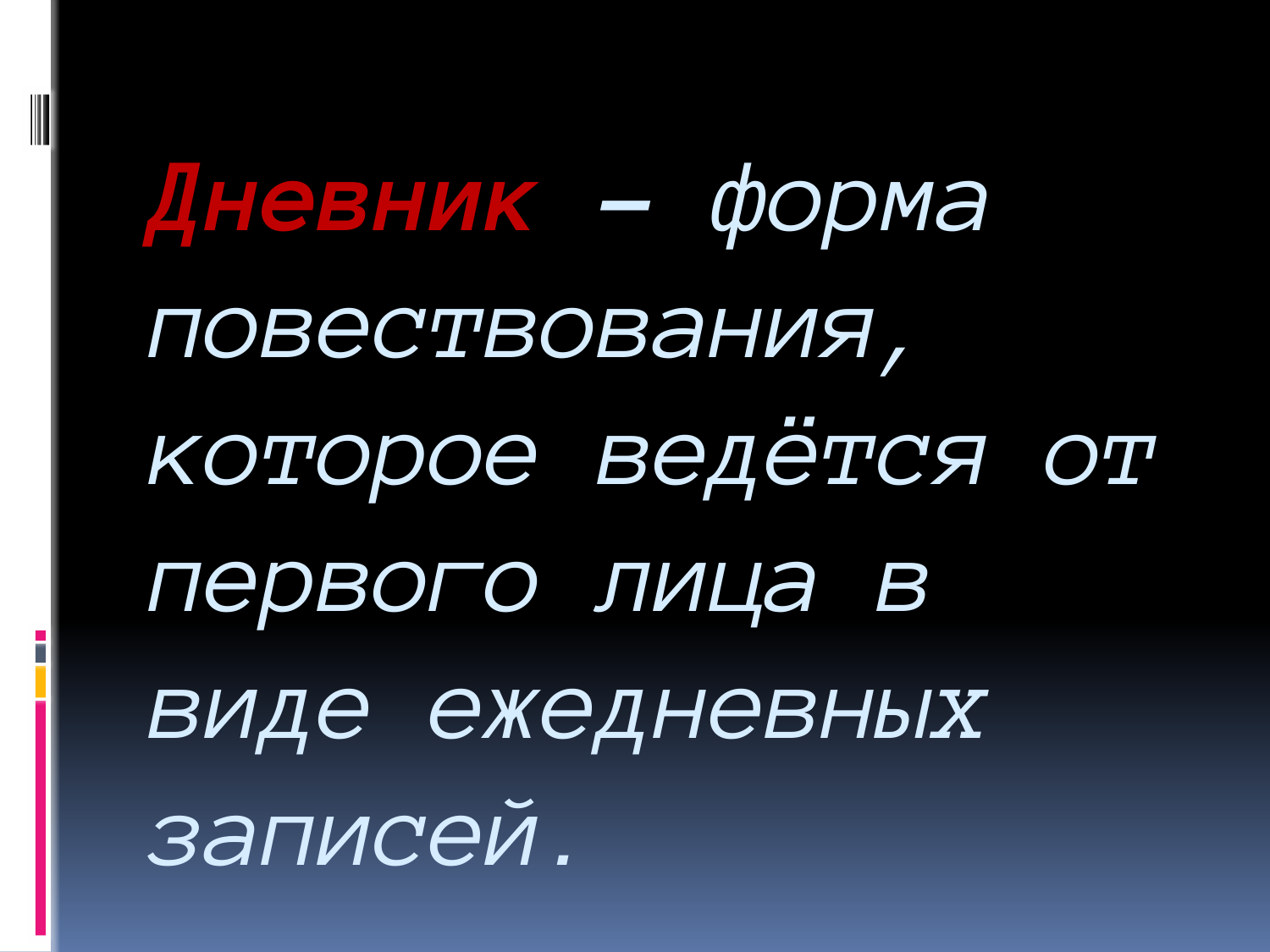

# Дневник – форма повествования, которое ведётся от первого лица в виде ежедневных записей.